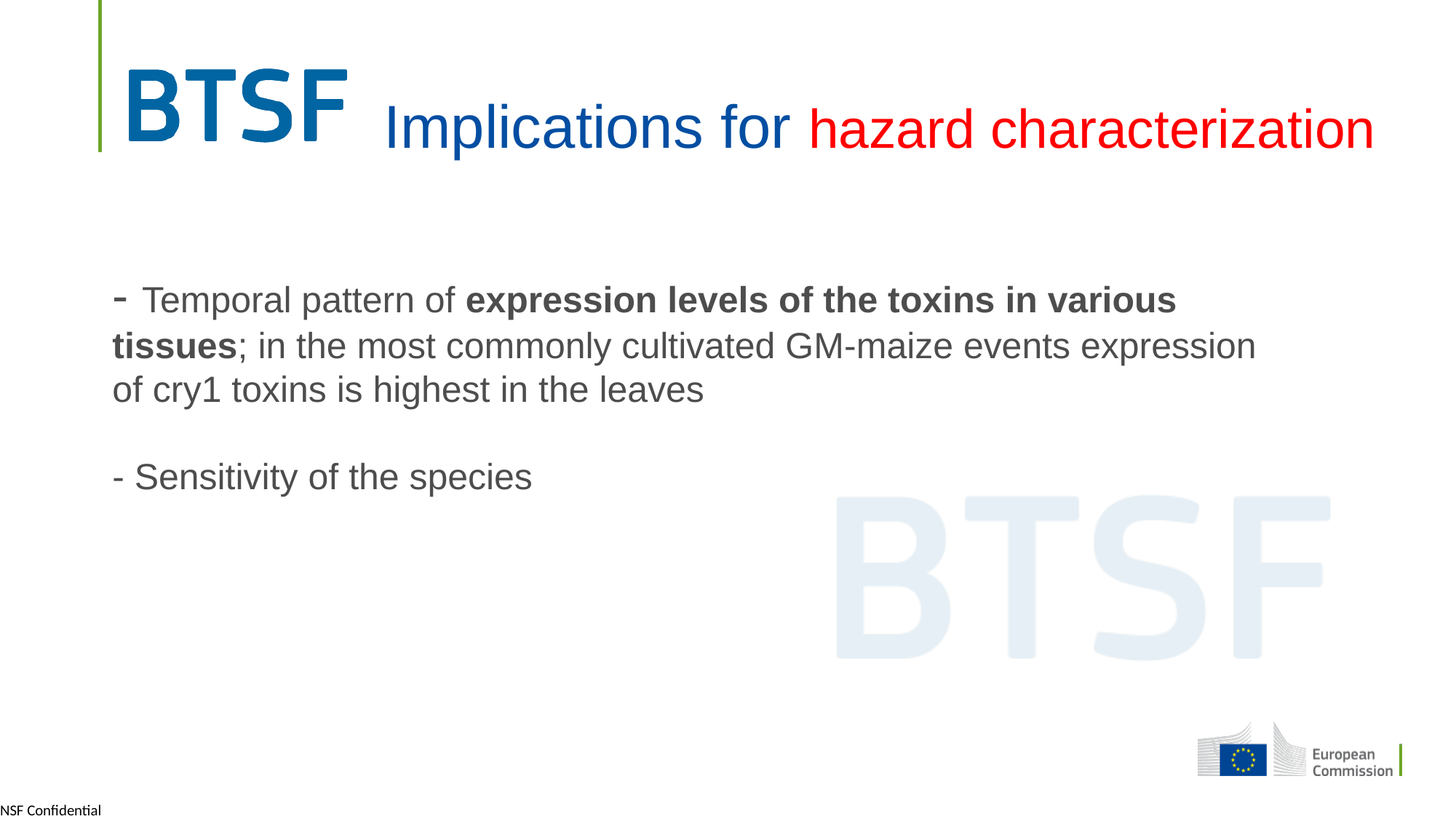

# Implications for hazard characterization
- Temporal pattern of expression levels of the toxins in various tissues; in the most commonly cultivated GM-maize events expression of cry1 toxins is highest in the leaves

- Sensitivity of the species